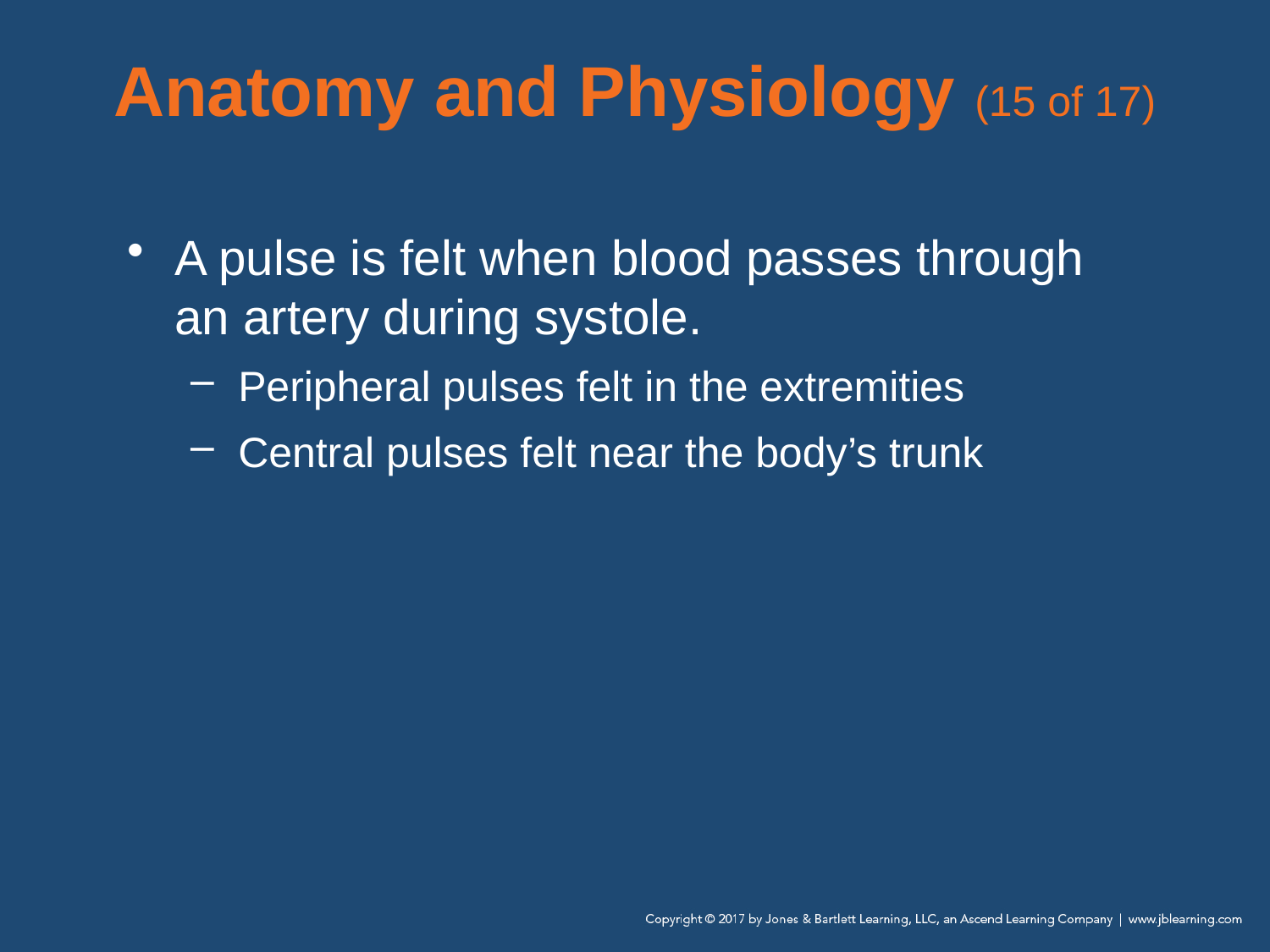

# Anatomy and Physiology (15 of 17)
A pulse is felt when blood passes through an artery during systole.
Peripheral pulses felt in the extremities
Central pulses felt near the body’s trunk